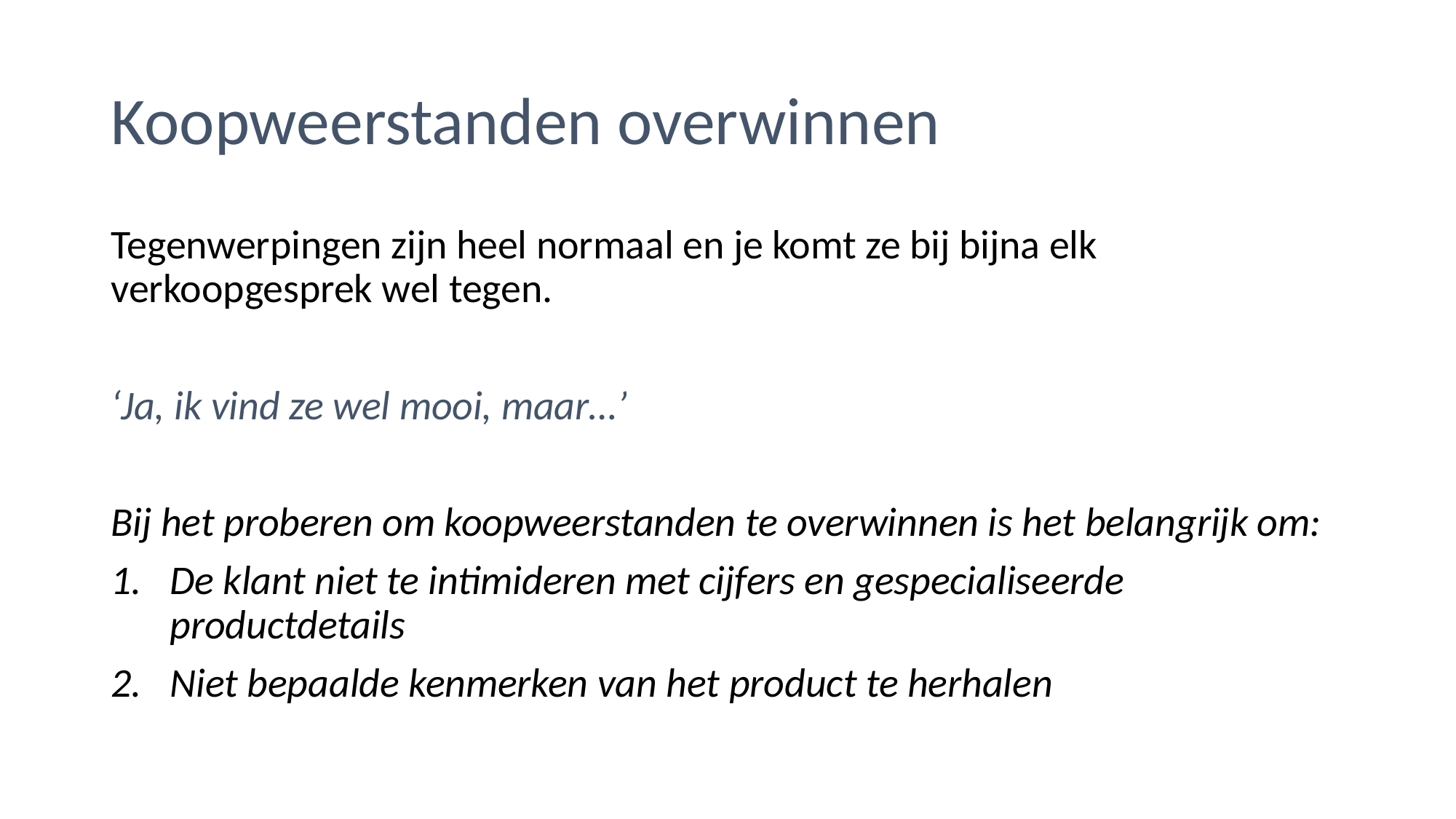

# Koopweerstanden overwinnen
Tegenwerpingen zijn heel normaal en je komt ze bij bijna elk verkoopgesprek wel tegen.

‘Ja, ik vind ze wel mooi, maar…’

Bij het proberen om koopweerstanden te overwinnen is het belangrijk om:
De klant niet te intimideren met cijfers en gespecialiseerde productdetails
Niet bepaalde kenmerken van het product te herhalen